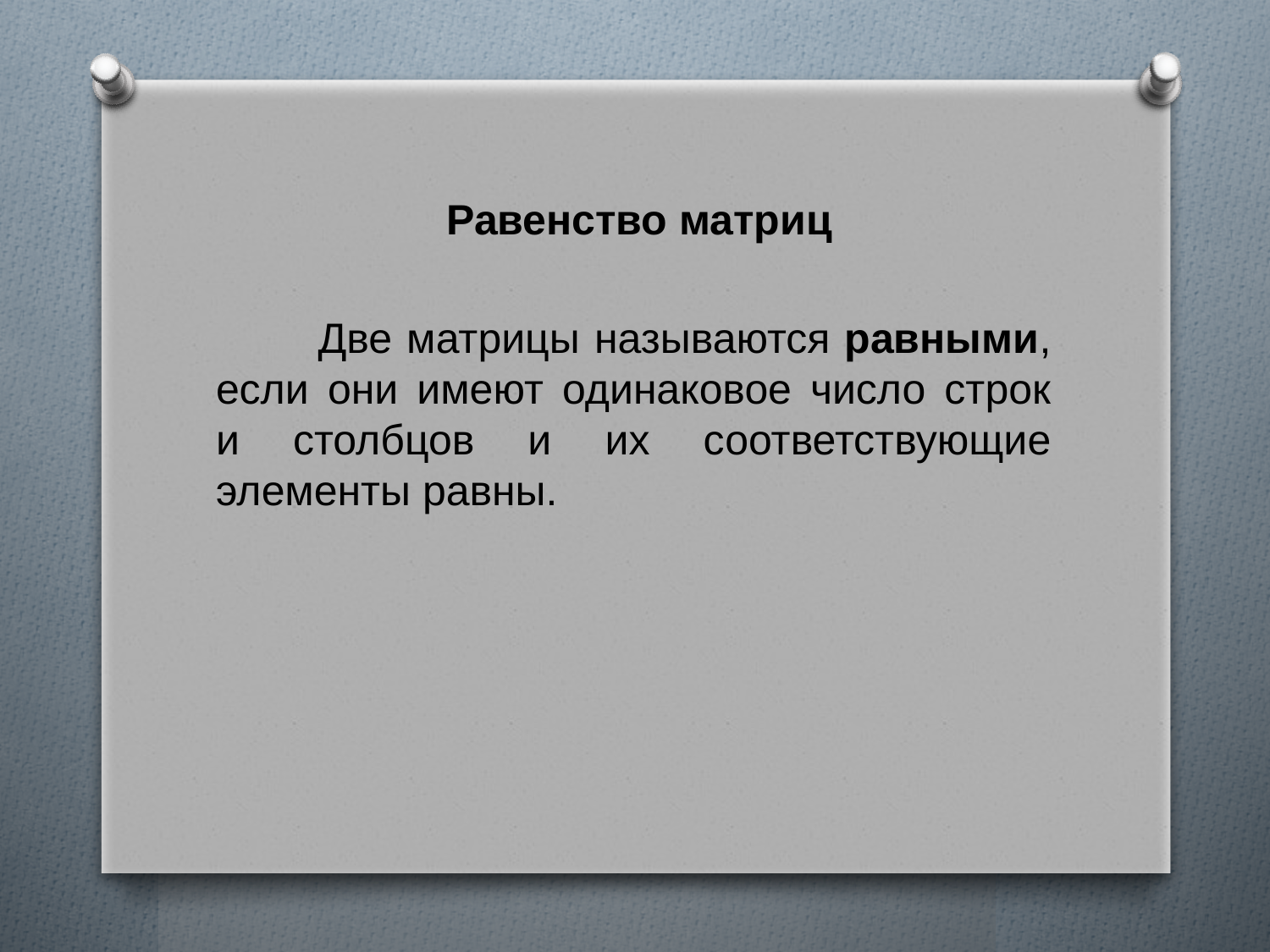

Равенство матриц

       Две матрицы называются равными, если они имеют одинаковое число строк и столбцов и их соответствующие элементы равны.